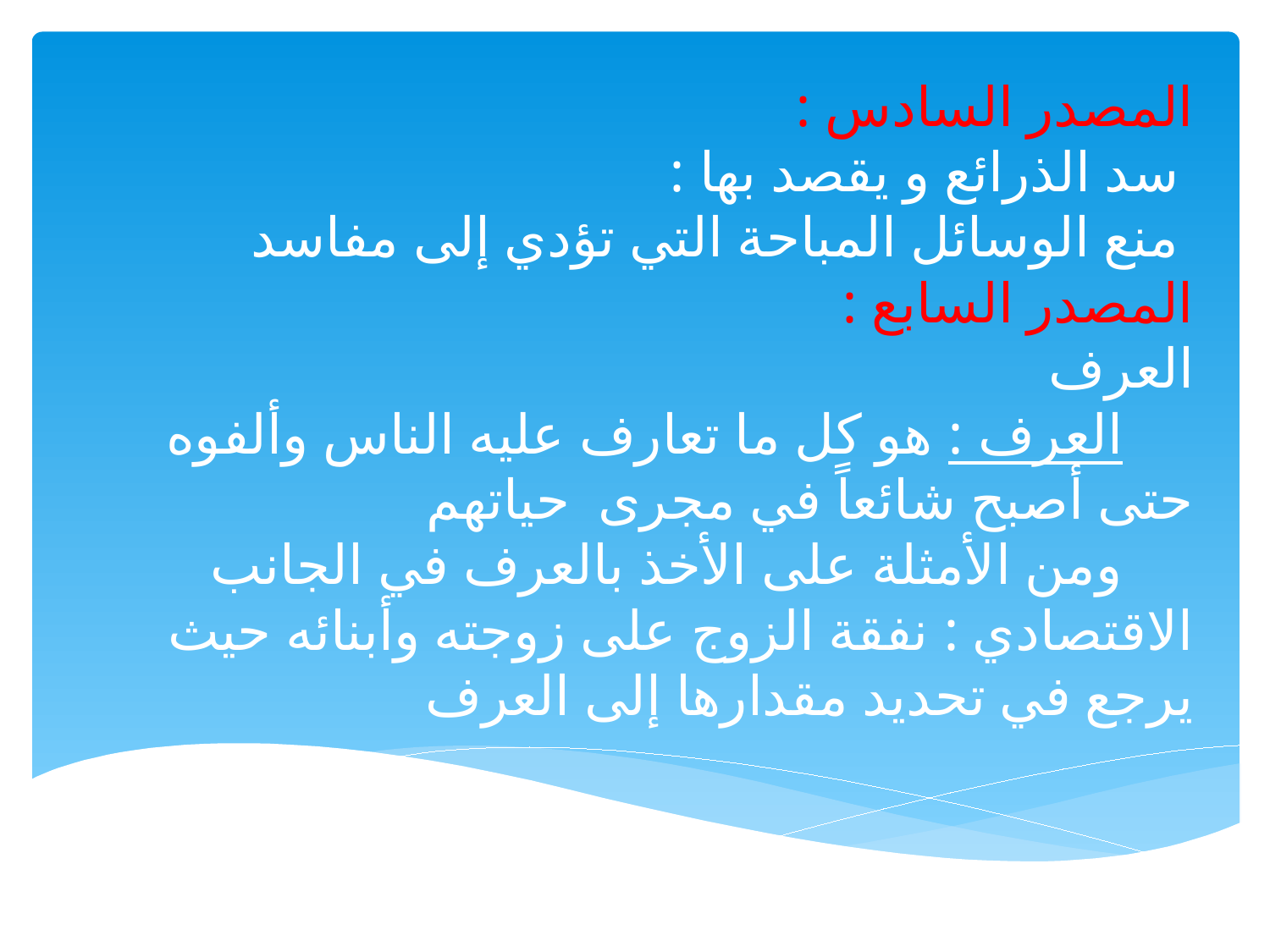

# المصدر السادس : سد الذرائع و يقصد بها : منع الوسائل المباحة التي تؤدي إلى مفاسد المصدر السابع : العرف العرف : هو كل ما تعارف عليه الناس وألفوه حتى أصبح شائعاً في مجرى  حياتهم ومن الأمثلة على الأخذ بالعرف في الجانب الاقتصادي : نفقة الزوج على زوجته وأبنائه حيث يرجع في تحديد مقدارها إلى العرف